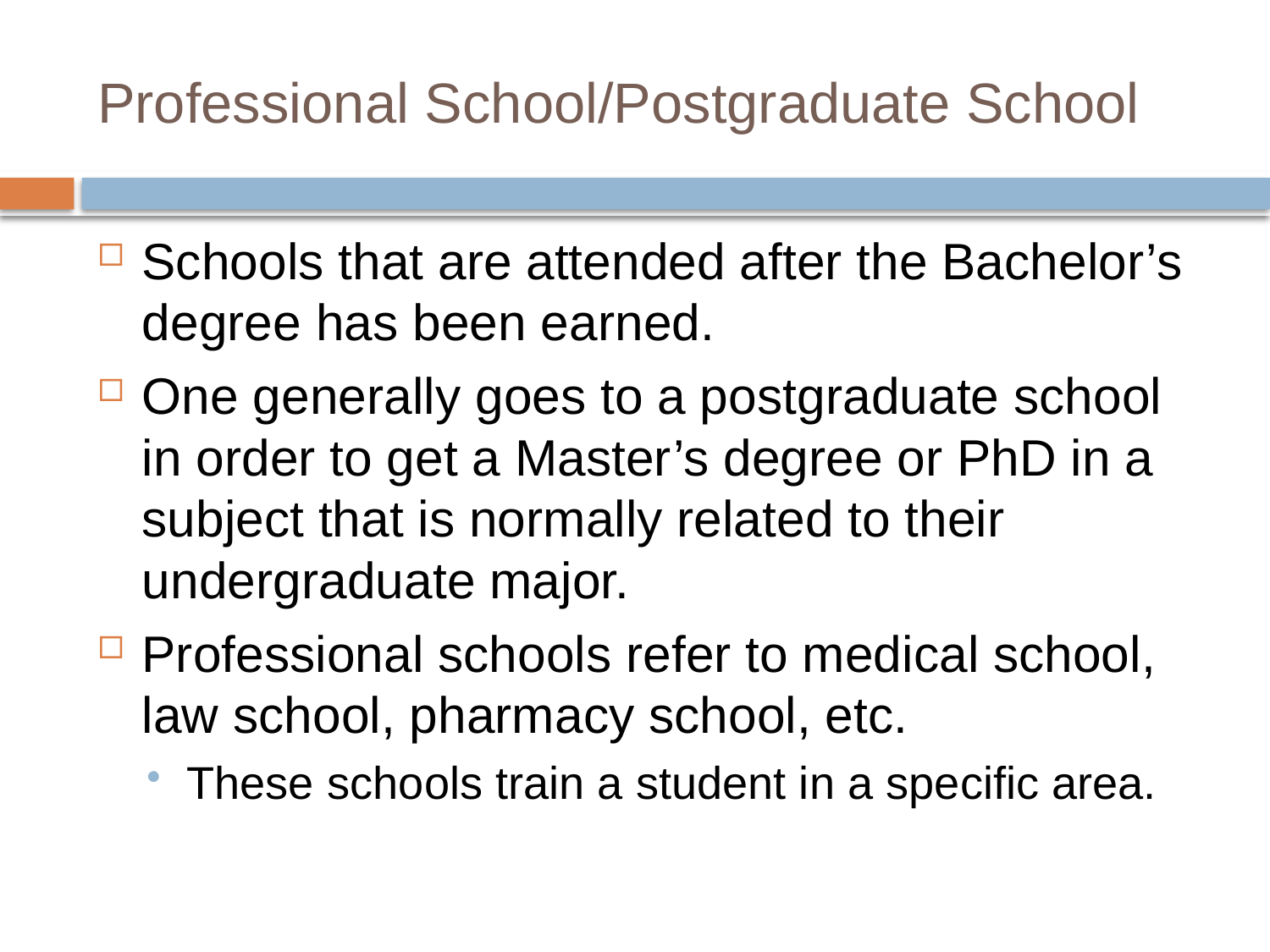

# Professional School/Postgraduate School
Schools that are attended after the Bachelor’s degree has been earned.
One generally goes to a postgraduate school in order to get a Master’s degree or PhD in a subject that is normally related to their undergraduate major.
Professional schools refer to medical school, law school, pharmacy school, etc.
These schools train a student in a specific area.